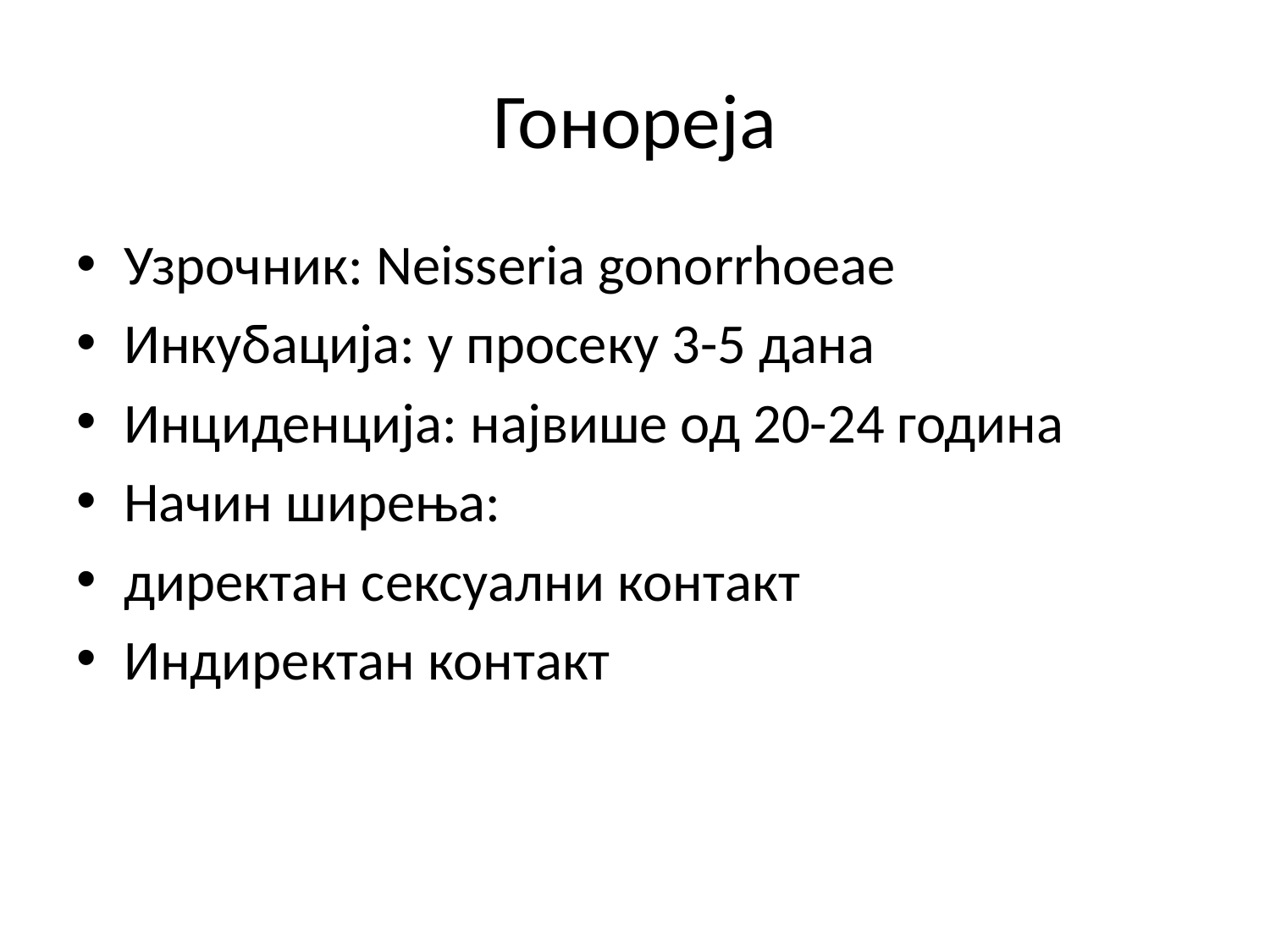

# Гонореја
Узрочник: Neisseria gonorrhoeae
Инкубација: у просеку 3-5 дана
Инциденција: највише од 20-24 година
Начин ширења:
директан сексуални контакт
Индиректан контакт